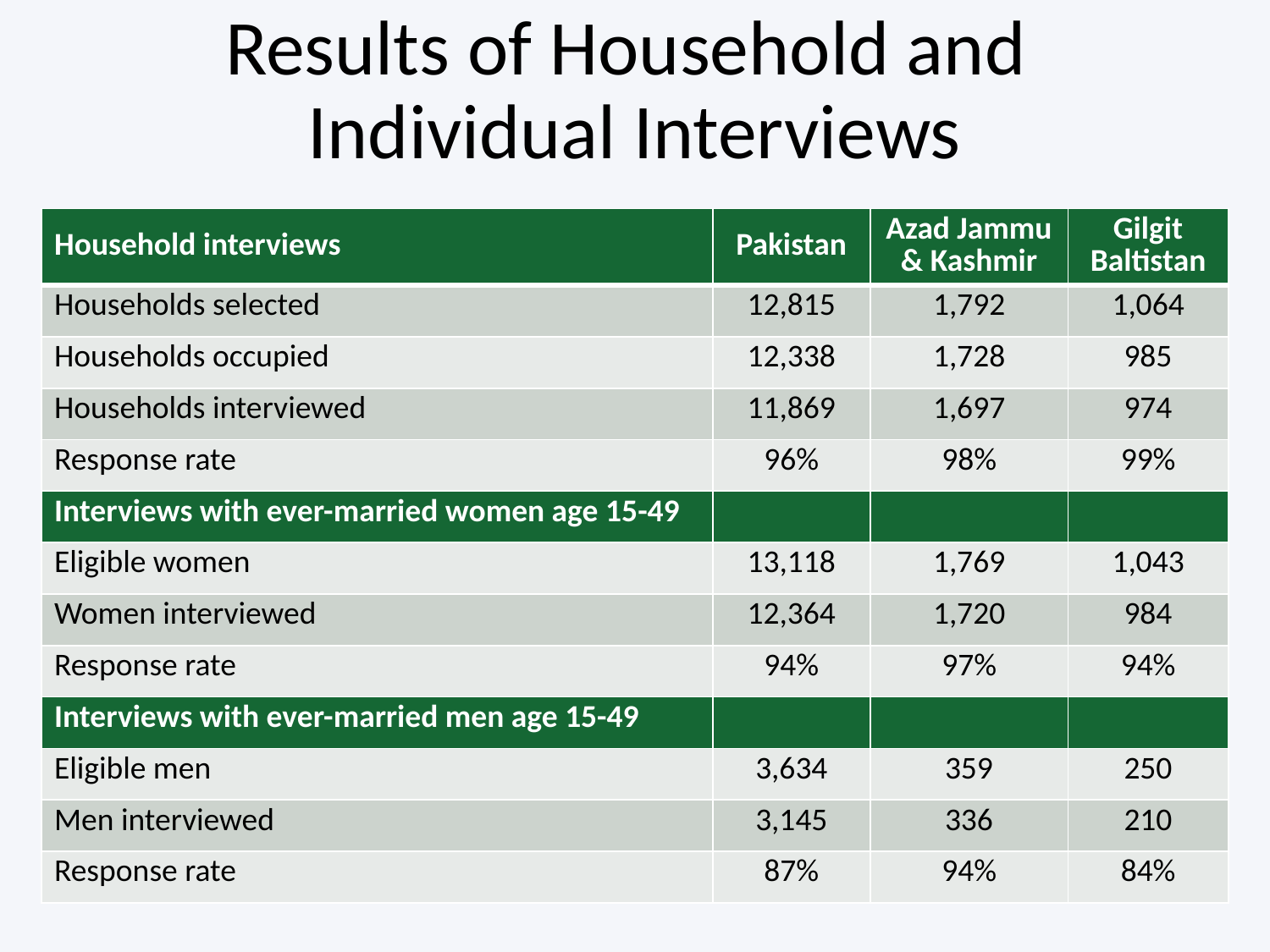

# Results of Household and Individual Interviews
| Household interviews | Pakistan | Azad Jammu & Kashmir | Gilgit Baltistan |
| --- | --- | --- | --- |
| Households selected | 12,815 | 1,792 | 1,064 |
| Households occupied | 12,338 | 1,728 | 985 |
| Households interviewed | 11,869 | 1,697 | 974 |
| Response rate | 96% | 98% | 99% |
| Interviews with ever-married women age 15-49 |  |  |  |
| Eligible women | 13,118 | 1,769 | 1,043 |
| Women interviewed | 12,364 | 1,720 | 984 |
| Response rate | 94% | 97% | 94% |
| Interviews with ever-married men age 15-49 |  |  |  |
| Eligible men | 3,634 | 359 | 250 |
| Men interviewed | 3,145 | 336 | 210 |
| Response rate | 87% | 94% | 84% |